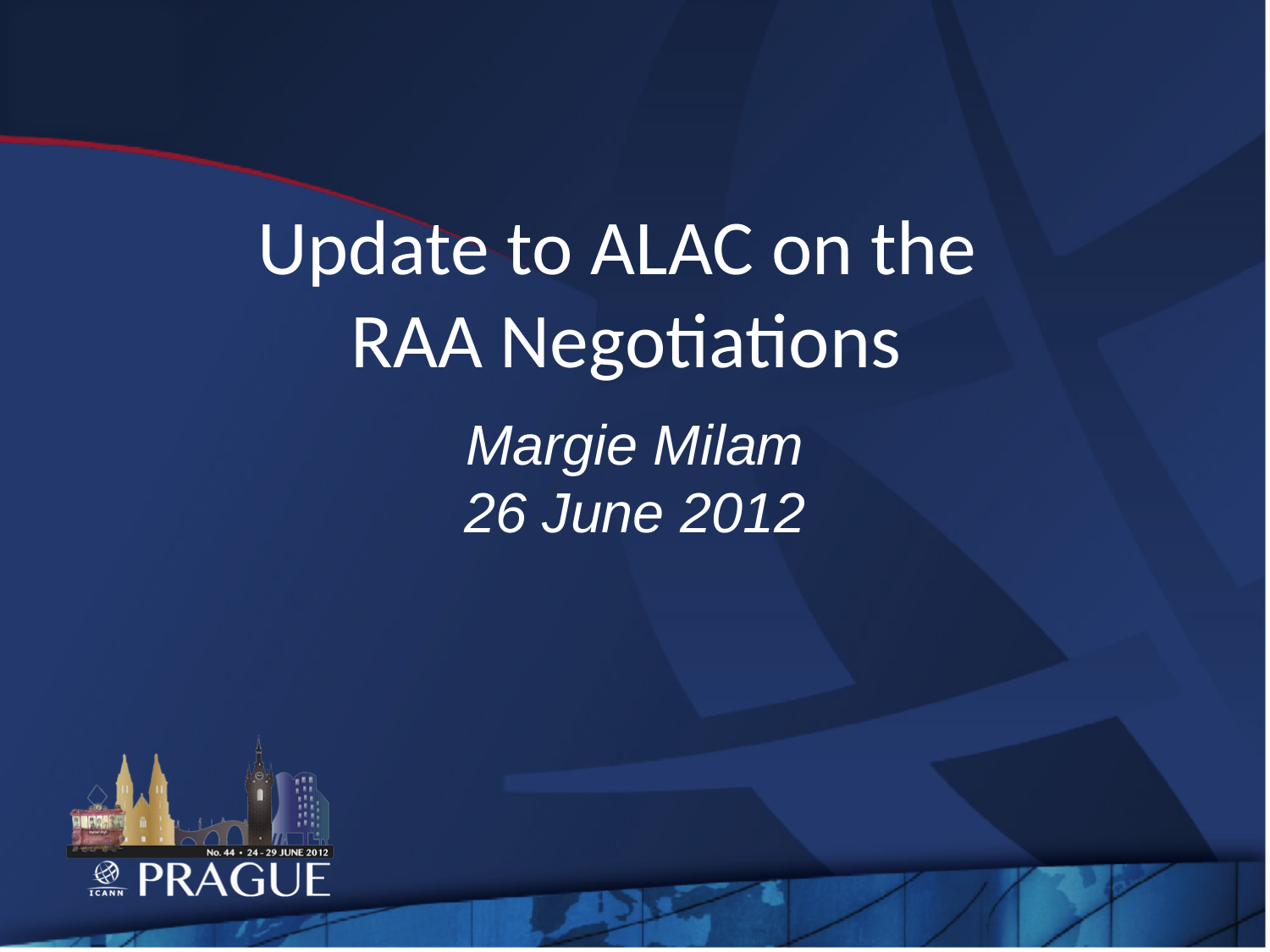

# Update to ALAC on the RAA Negotiations
Margie Milam
26 June 2012